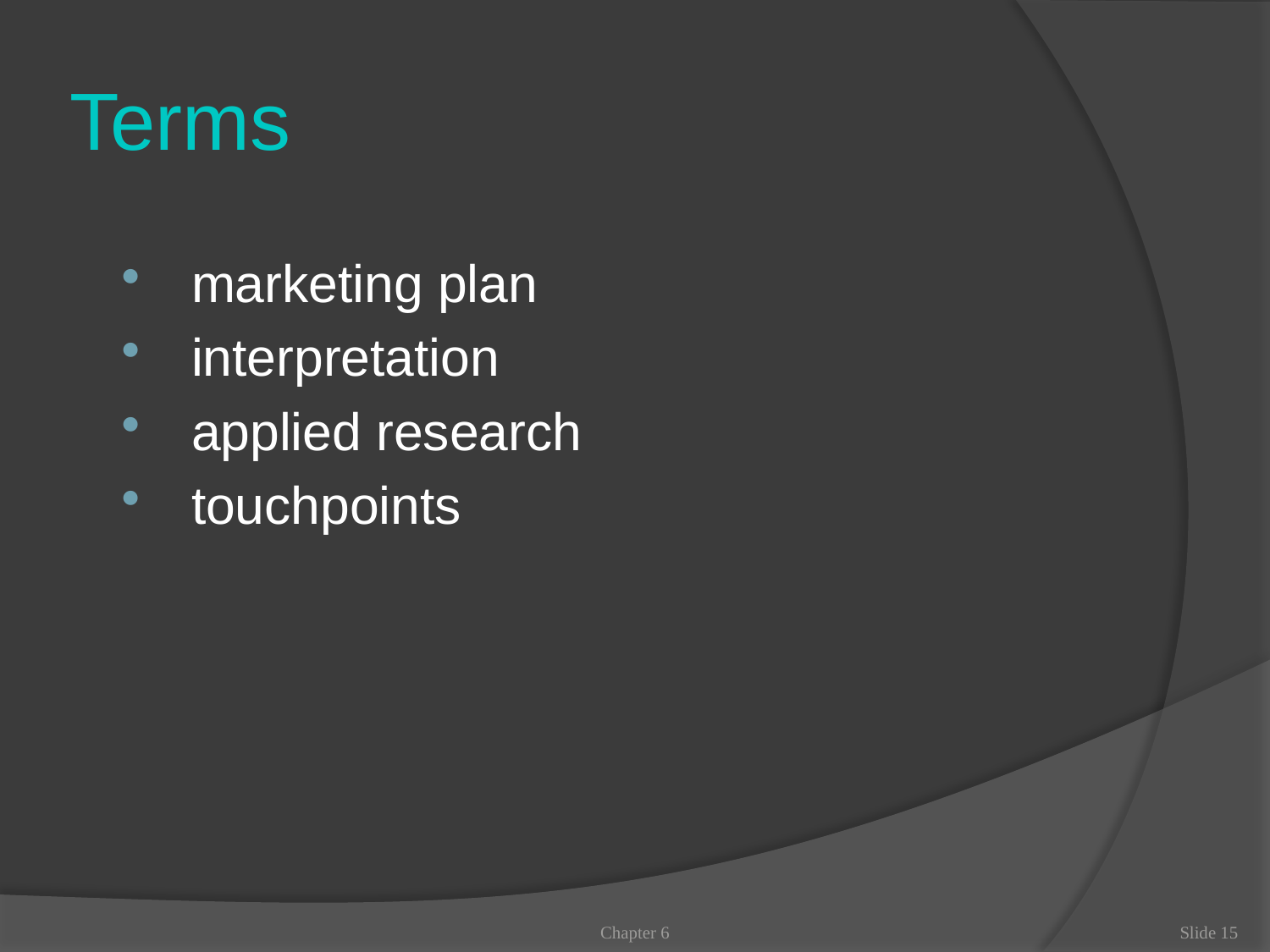

# Terms
 marketing plan
 interpretation
 applied research
 touchpoints
Chapter 6
Slide 15